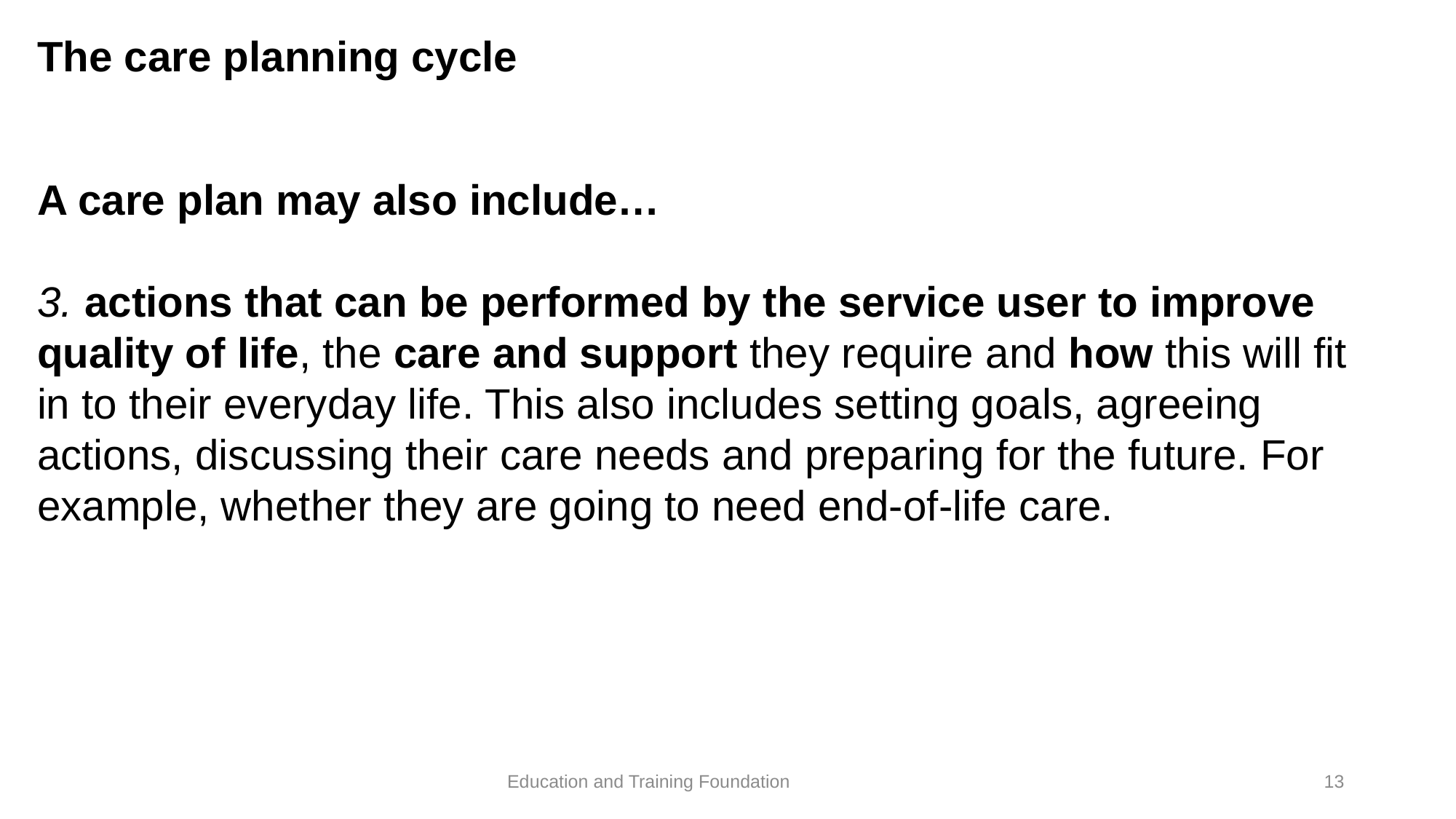

# The care planning cycle
A care plan may also include…

3. actions that can be performed by the service user to improve quality of life, the care and support they require and how this will fit in to their everyday life. This also includes setting goals, agreeing actions, discussing their care needs and preparing for the future. For example, whether they are going to need end-of-life care.

13
Education and Training Foundation